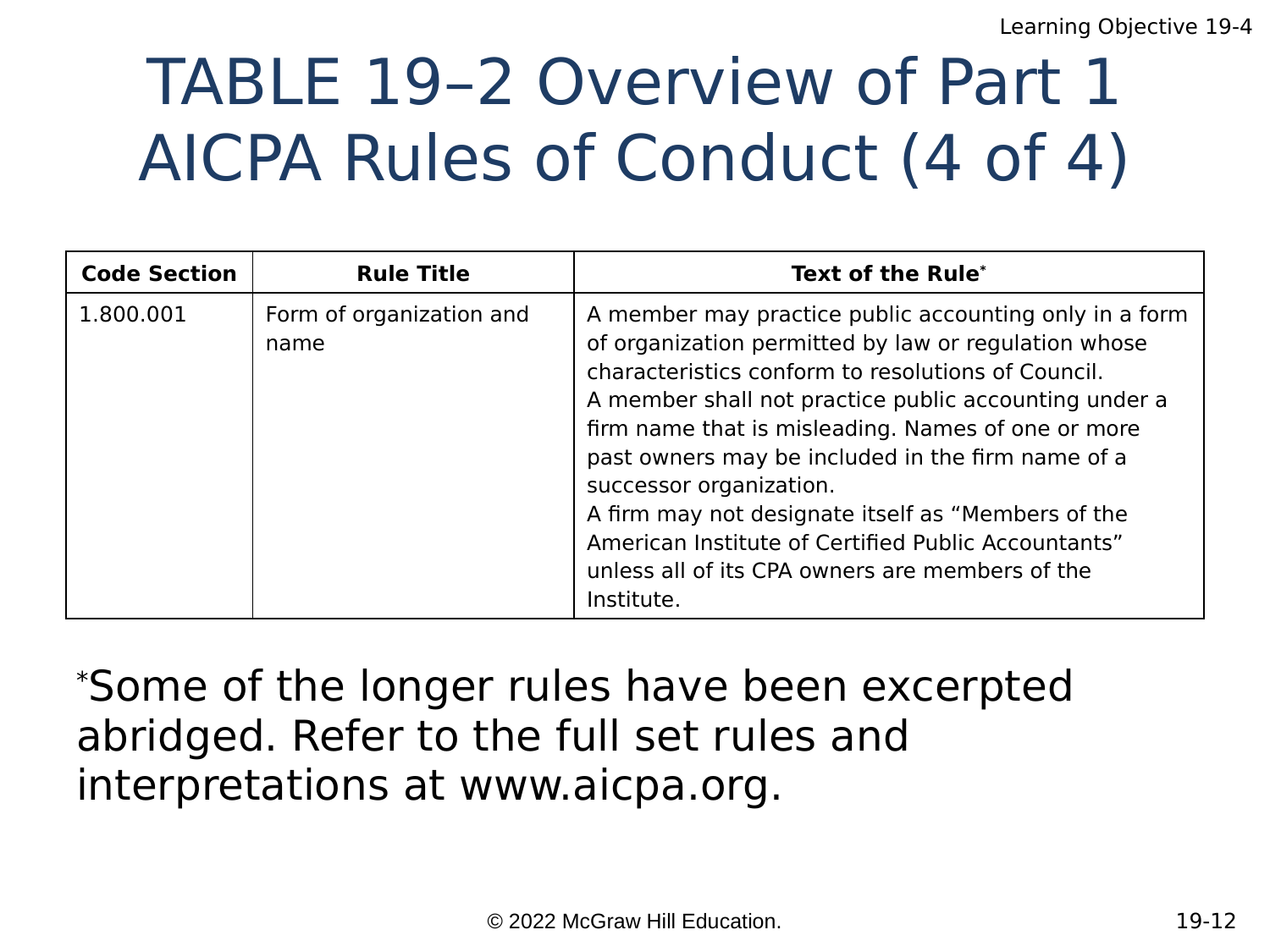

Learning Objective 19-4
# TABLE 19–2 Overview of Part 1 AICPA Rules of Conduct (4 of 4)
| Code Section | Rule Title | Text of the Rule\* |
| --- | --- | --- |
| 1.800.001 | Form of organization and name | A member may practice public accounting only in a form of organization permitted by law or regulation whose characteristics conform to resolutions of Council. A member shall not practice public accounting under a firm name that is misleading. Names of one or more past owners may be included in the firm name of a successor organization. A firm may not designate itself as “Members of the American Institute of Certified Public Accountants” unless all of its CPA owners are members of the Institute. |
*Some of the longer rules have been excerpted abridged. Refer to the full set rules and interpretations at www.aicpa.org.